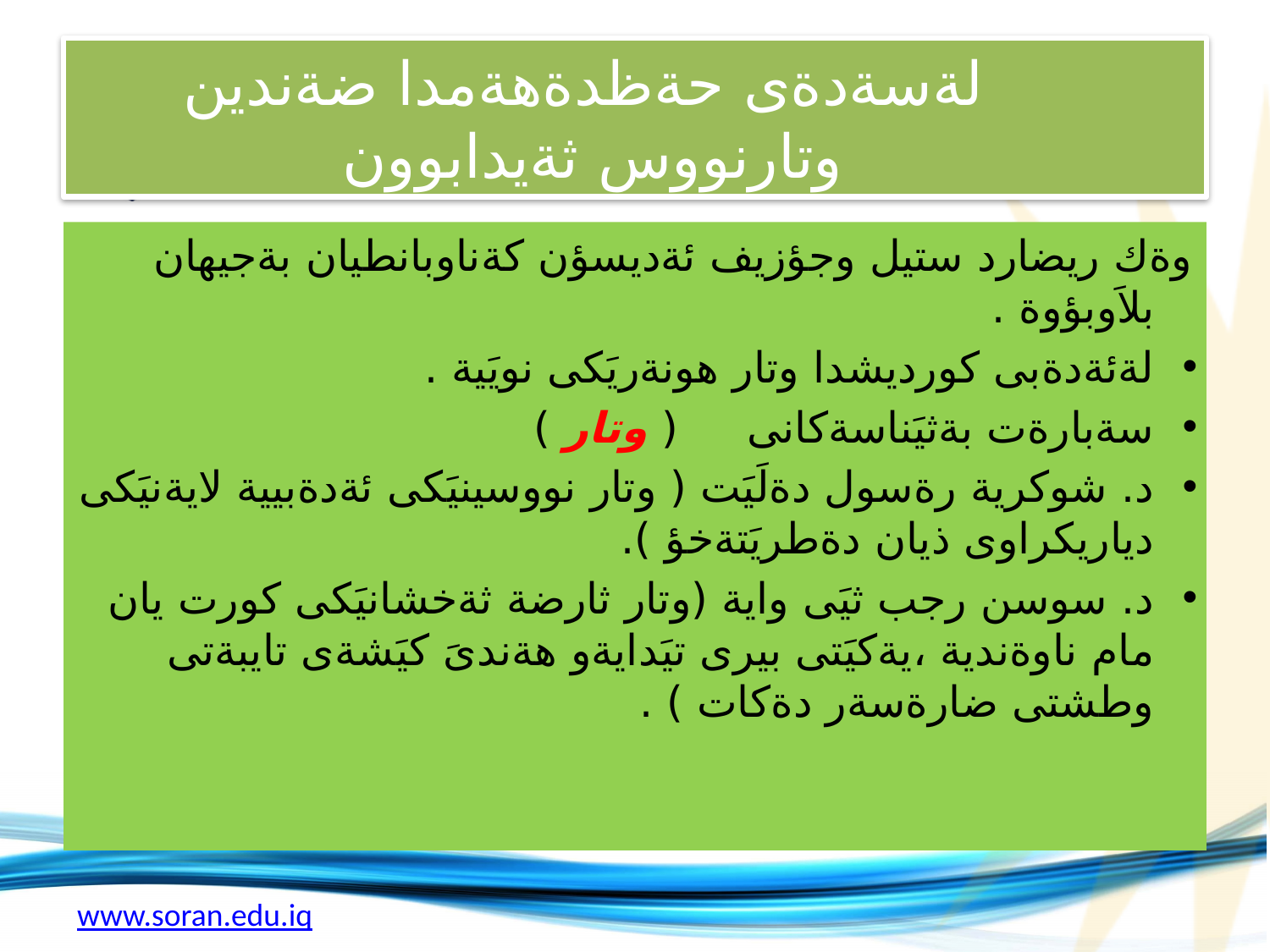

# لةسةدةى حةظدةهةمدا ضةندين وتارنووس ثةيدابوون
وةك ريضارد ستيل وجؤزيف ئةديسؤن كةناوبانطيان بةجيهان بلاَوبؤوة .
لةئةدةبى كورديشدا وتار هونةريَكى نويَية .
سةبارةت بةثيَناسةكانى     ( وتار )
د. شوكرية رةسول دةلَيَت ( وتار نووسينيَكى ئةدةبيية لايةنيَكى دياريكراوى ذيان دةطريَتةخؤ ).
د. سوسن رجب ثيَى واية (وتار ثارضة ثةخشانيَكى كورت يان مام ناوةندية ،يةكيَتى بيرى تيَدايةو هةندىَ كيَشةى تايبةتى وطشتى ضارةسةر دةكات ) .